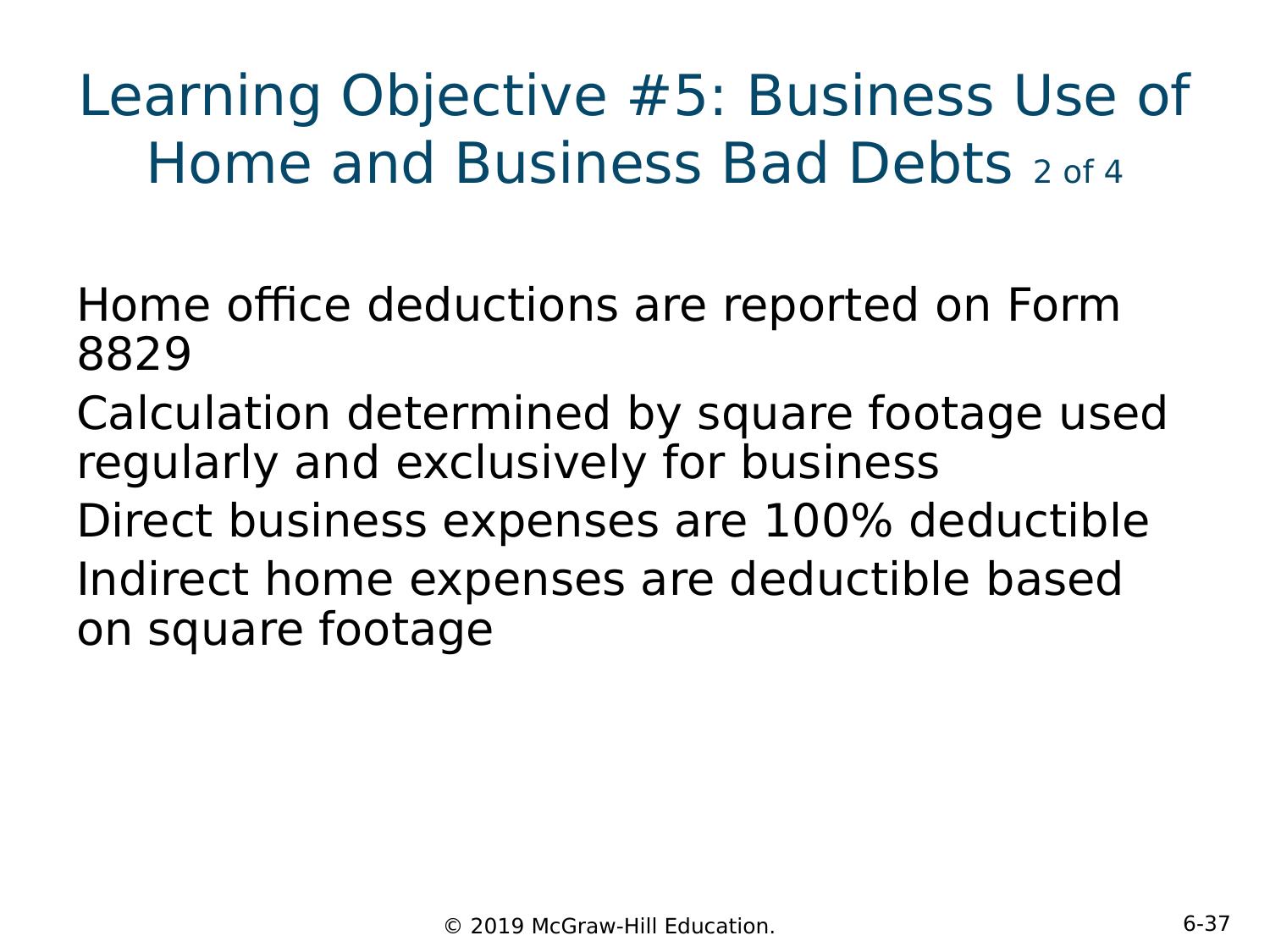

# Learning Objective #5: Business Use of Home and Business Bad Debts 2 of 4
Home office deductions are reported on Form 8829
Calculation determined by square footage used regularly and exclusively for business
Direct business expenses are 100% deductible
Indirect home expenses are deductible based on square footage